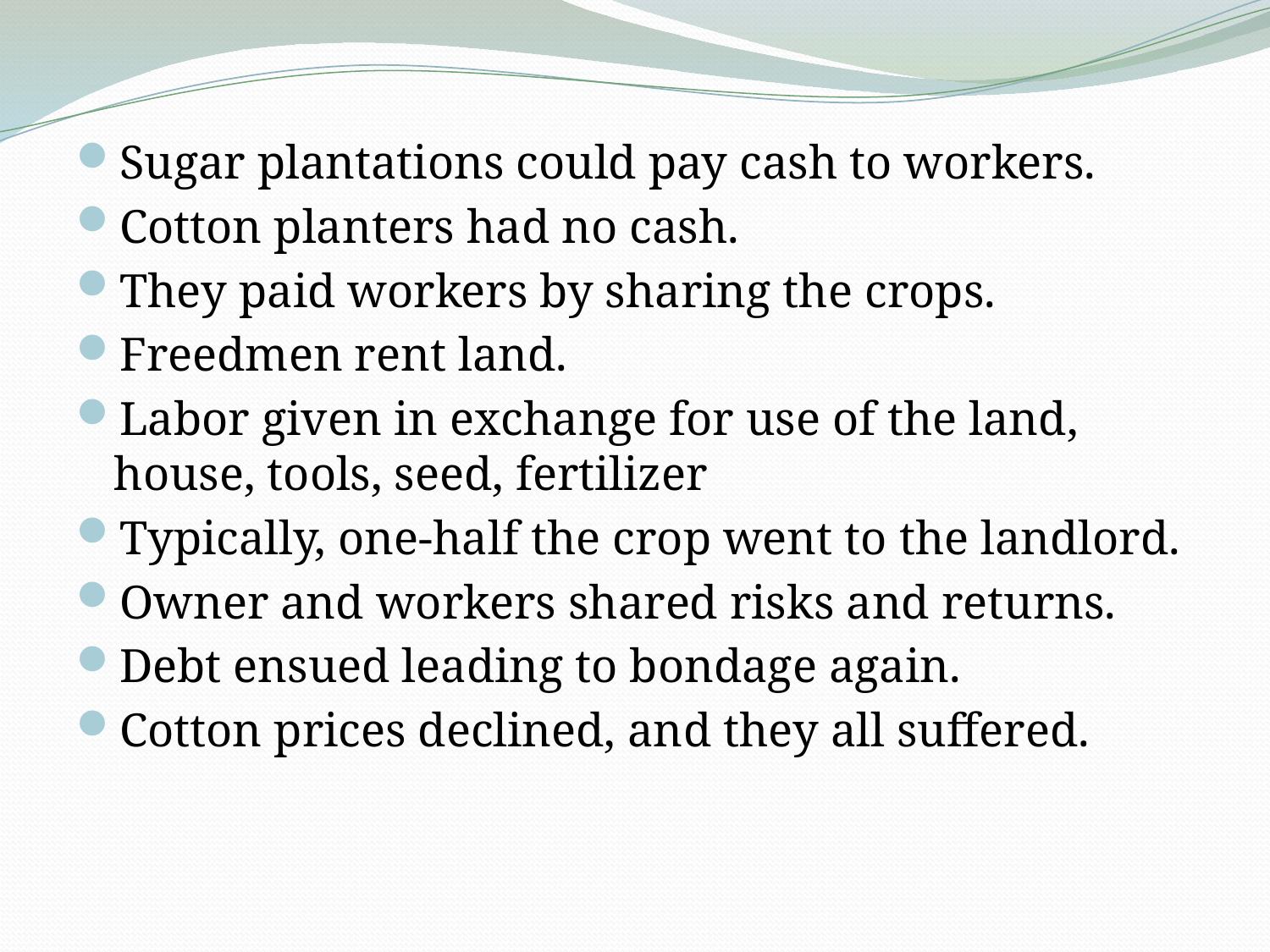

Sugar plantations could pay cash to workers.
Cotton planters had no cash.
They paid workers by sharing the crops.
Freedmen rent land.
Labor given in exchange for use of the land, house, tools, seed, fertilizer
Typically, one-half the crop went to the landlord.
Owner and workers shared risks and returns.
Debt ensued leading to bondage again.
Cotton prices declined, and they all suffered.